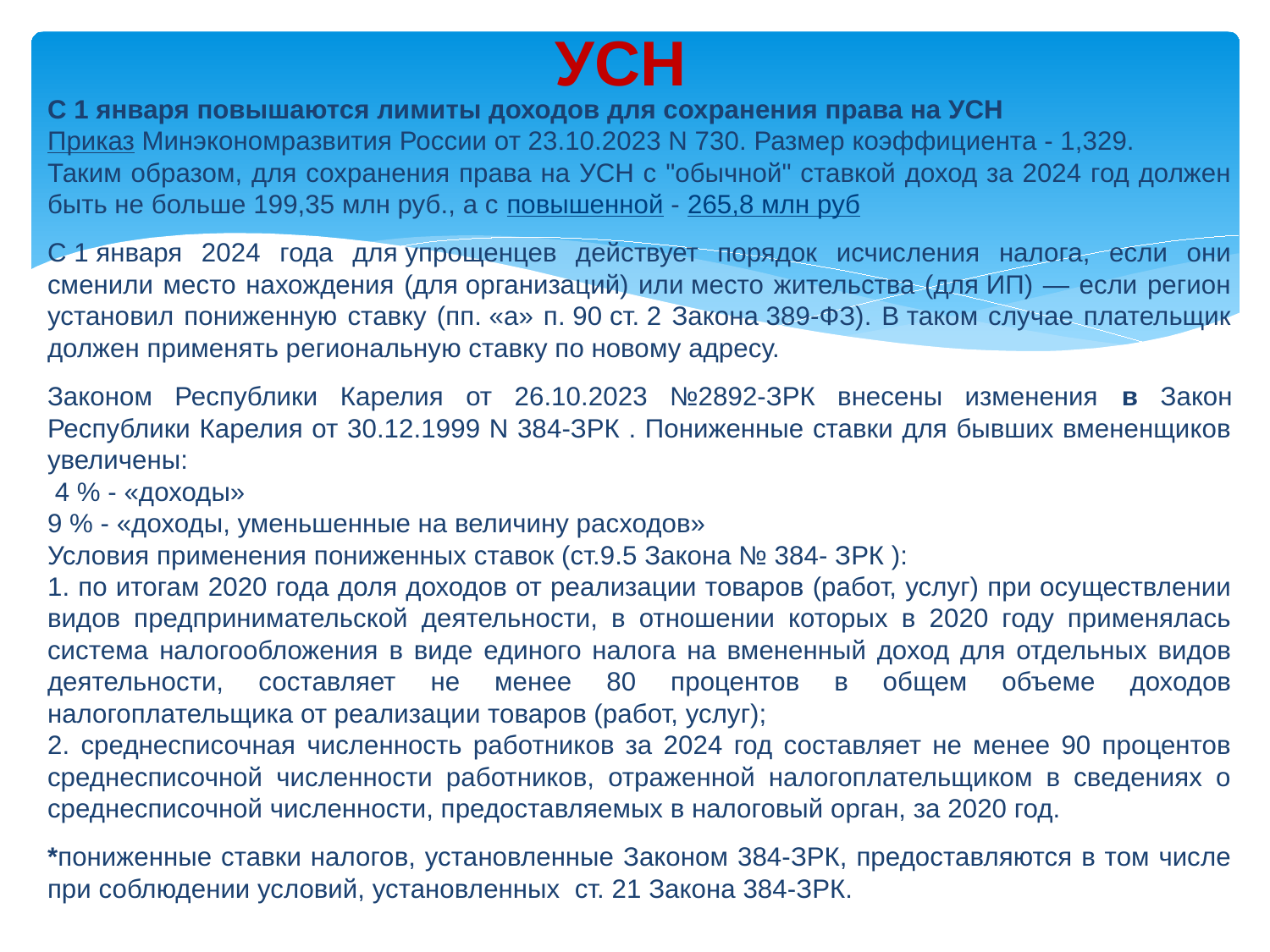

# УСН
С 1 января повышаются лимиты доходов для сохранения права на УСН
Приказ Минэкономразвития России от 23.10.2023 N 730. Размер коэффициента - 1,329.
Таким образом, для сохранения права на УСН с "обычной" ставкой доход за 2024 год должен быть не больше 199,35 млн руб., а с повышенной - 265,8 млн руб

С 1 января 2024 года для упрощенцев действует порядок исчисления налога, если они сменили место нахождения (для организаций) или место жительства (для ИП) — если регион установил пониженную ставку (пп. «а» п. 90 ст. 2 Закона 389-ФЗ). В таком случае плательщик должен применять региональную ставку по новому адресу.

Законом Республики Карелия от 26.10.2023 №2892-ЗРК внесены изменения в Закон Республики Карелия от 30.12.1999 N 384-ЗРК . Пониженные ставки для бывших вмененщиков увеличены:
 4 % - «доходы»
9 % - «доходы, уменьшенные на величину расходов»
Условия применения пониженных ставок (ст.9.5 Закона № 384- ЗРК ):
1. по итогам 2020 года доля доходов от реализации товаров (работ, услуг) при осуществлении видов предпринимательской деятельности, в отношении которых в 2020 году применялась система налогообложения в виде единого налога на вмененный доход для отдельных видов деятельности, составляет не менее 80 процентов в общем объеме доходов налогоплательщика от реализации товаров (работ, услуг);
2. среднесписочная численность работников за 2024 год составляет не менее 90 процентов среднесписочной численности работников, отраженной налогоплательщиком в сведениях о среднесписочной численности, предоставляемых в налоговый орган, за 2020 год.

*пониженные ставки налогов, установленные Законом 384-ЗРК, предоставляются в том числе при соблюдении условий, установленных  ст. 21 Закона 384-ЗРК.